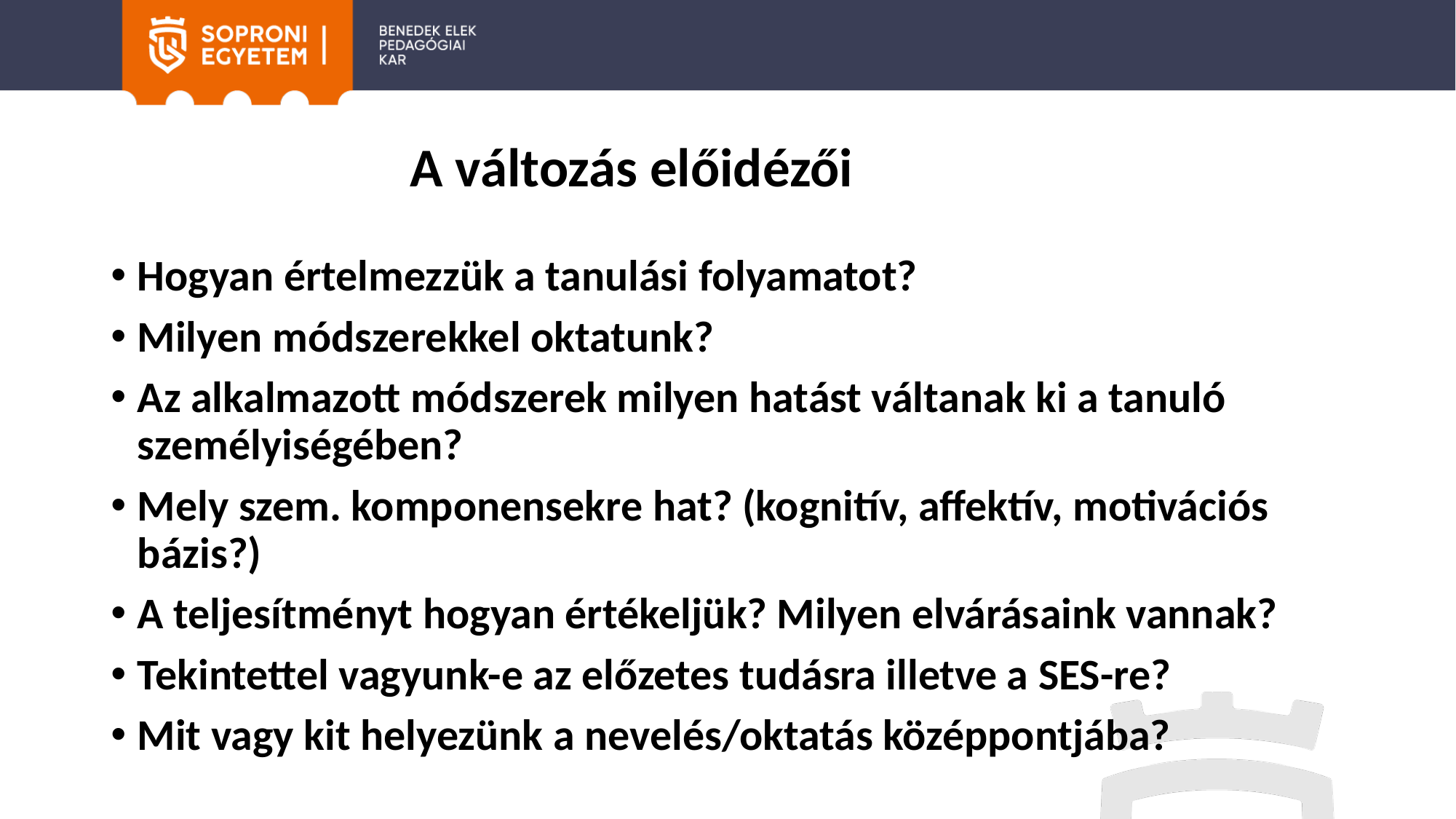

# A változás előidézői
Hogyan értelmezzük a tanulási folyamatot?
Milyen módszerekkel oktatunk?
Az alkalmazott módszerek milyen hatást váltanak ki a tanuló személyiségében?
Mely szem. komponensekre hat? (kognitív, affektív, motivációs bázis?)
A teljesítményt hogyan értékeljük? Milyen elvárásaink vannak?
Tekintettel vagyunk-e az előzetes tudásra illetve a SES-re?
Mit vagy kit helyezünk a nevelés/oktatás középpontjába?